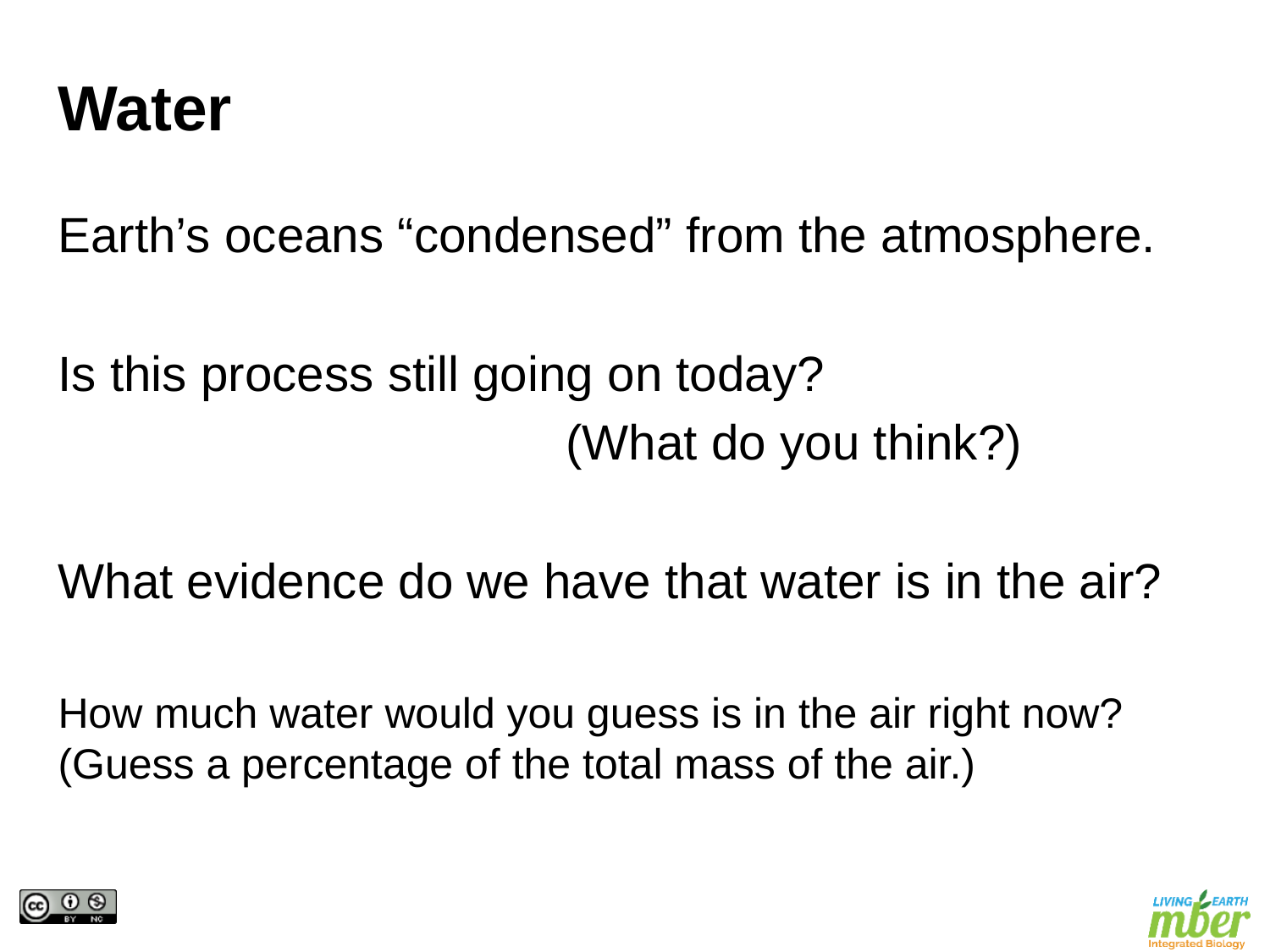

# Water
Earth’s oceans “condensed” from the atmosphere.

Is this process still going on today?
				(What do you think?)

What evidence do we have that water is in the air?

How much water would you guess is in the air right now? (Guess a percentage of the total mass of the air.)